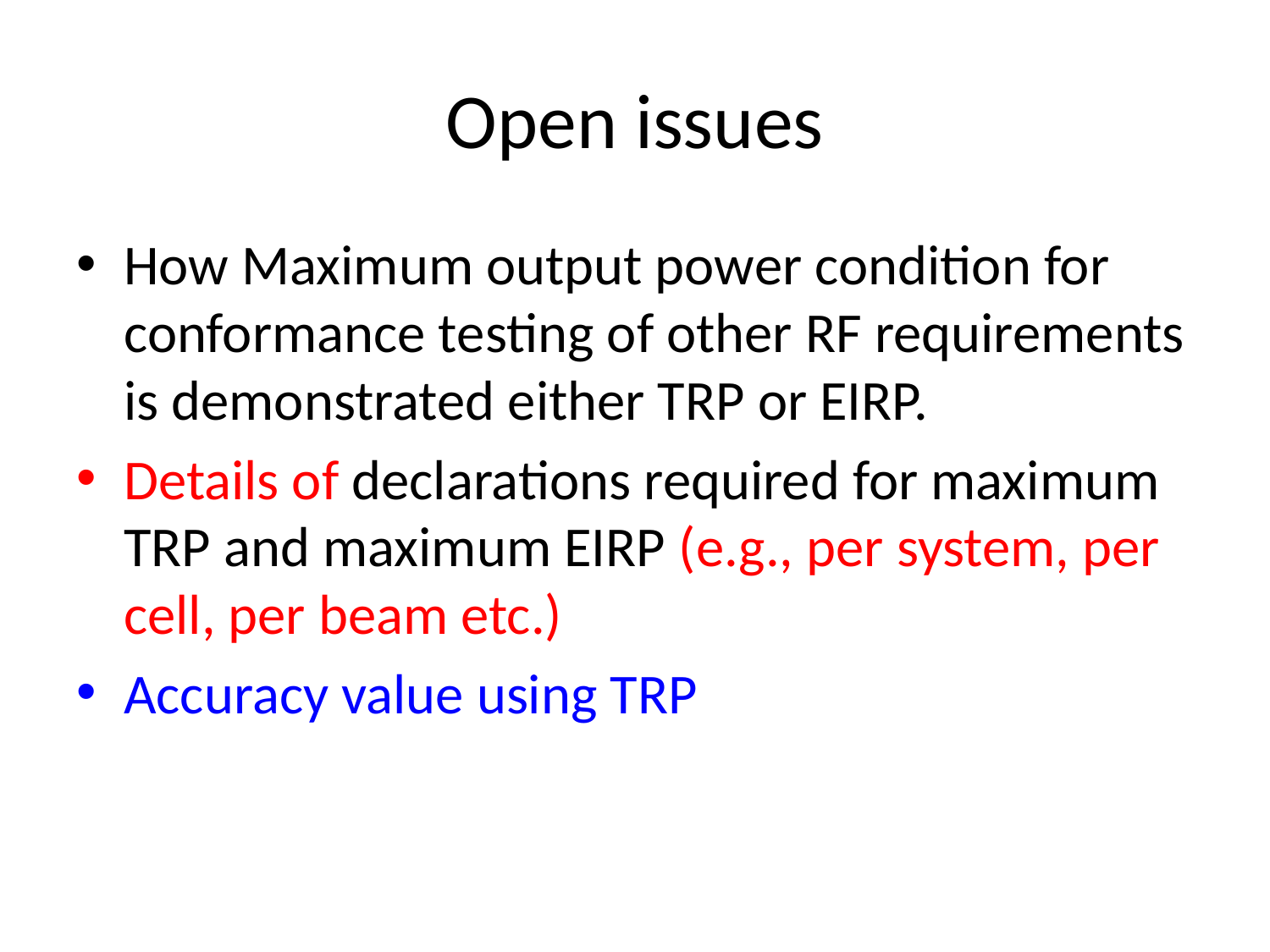

# Open issues
How Maximum output power condition for conformance testing of other RF requirements is demonstrated either TRP or EIRP.
Details of declarations required for maximum TRP and maximum EIRP (e.g., per system, per cell, per beam etc.)
Accuracy value using TRP